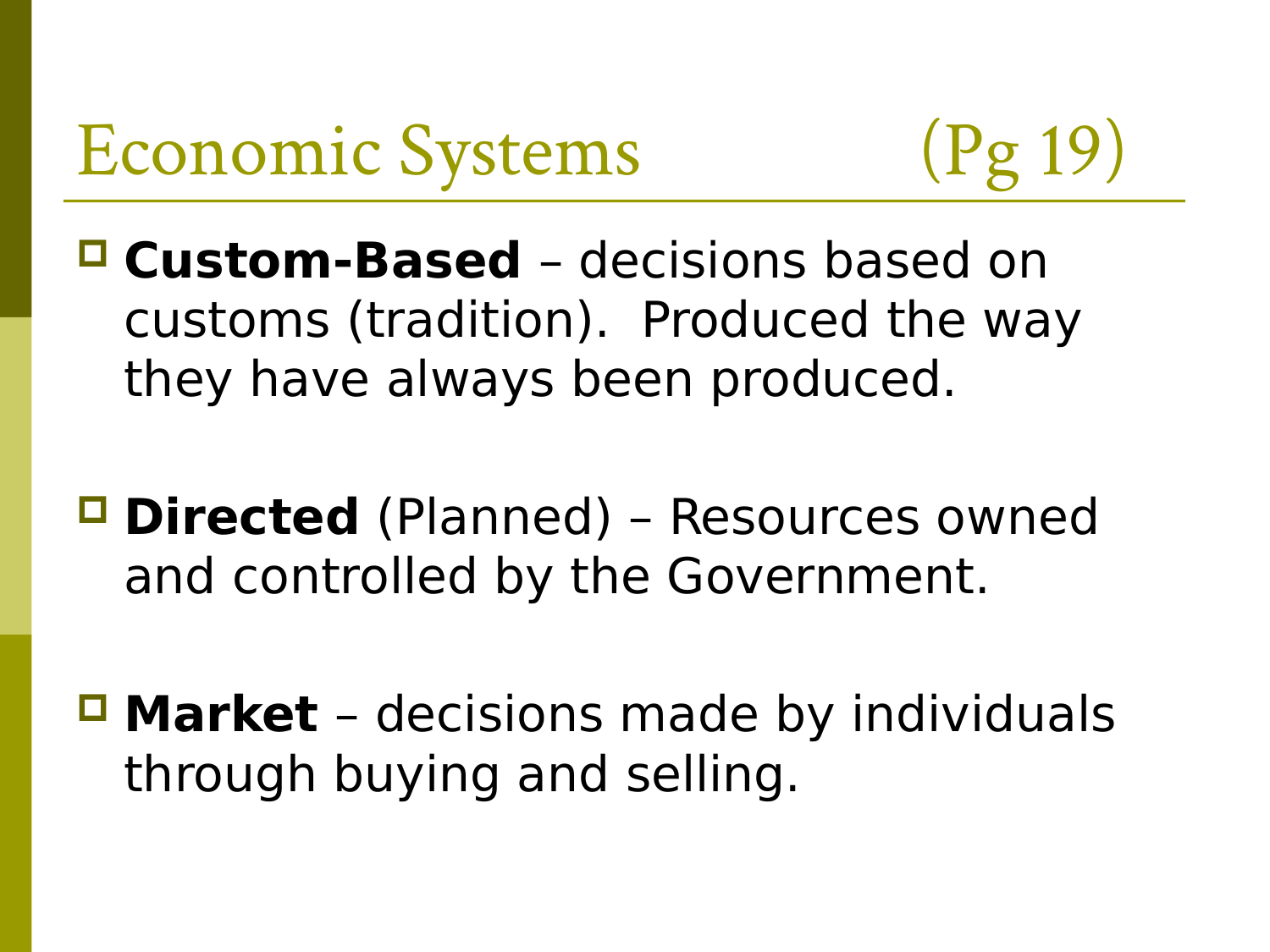

# Economic Systems                (Pg 19)
Custom-Based – decisions based on customs (tradition).  Produced the way they have always been produced.

Directed (Planned) – Resources owned and controlled by the Government.

Market – decisions made by individuals through buying and selling.